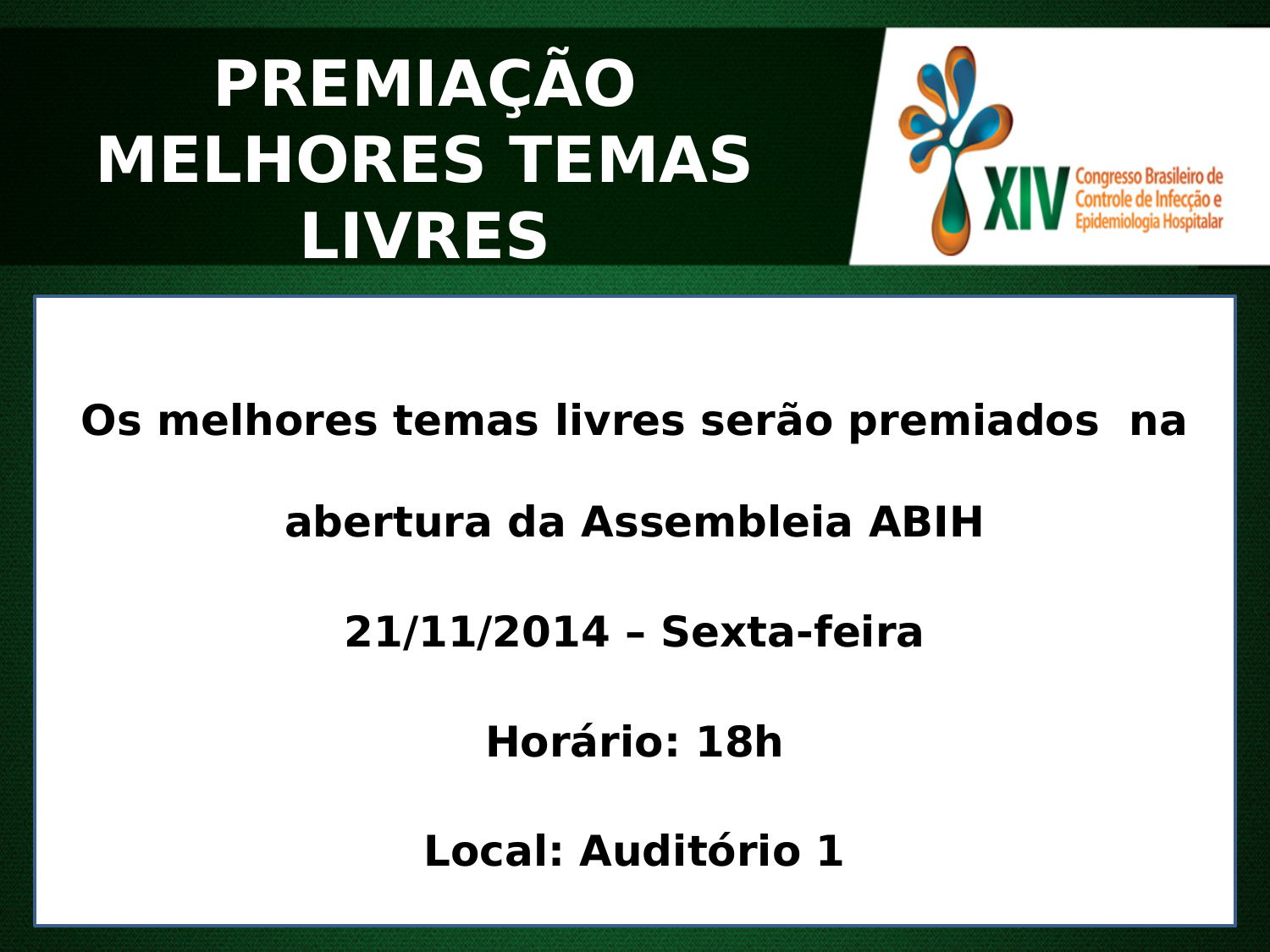

PREMIAÇÃO MELHORES TEMAS LIVRES

Os melhores temas livres serão premiados  na abertura da Assembleia ABIH
21/11/2014 – Sexta-feira
Horário: 18h
Local: Auditório 1